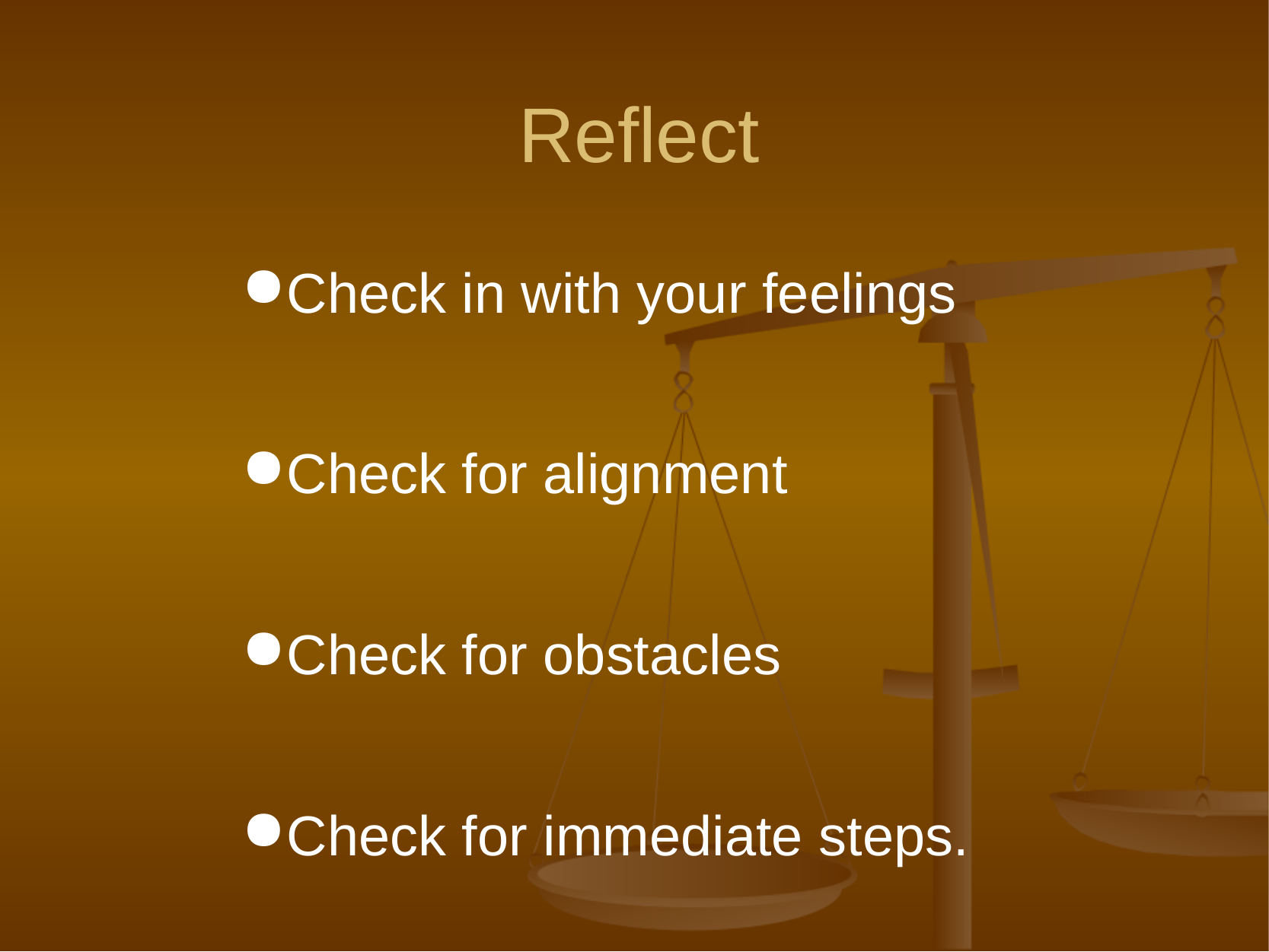

# Reflect
Check in with your feelings

Check for alignment

Check for obstacles

Check for immediate steps.